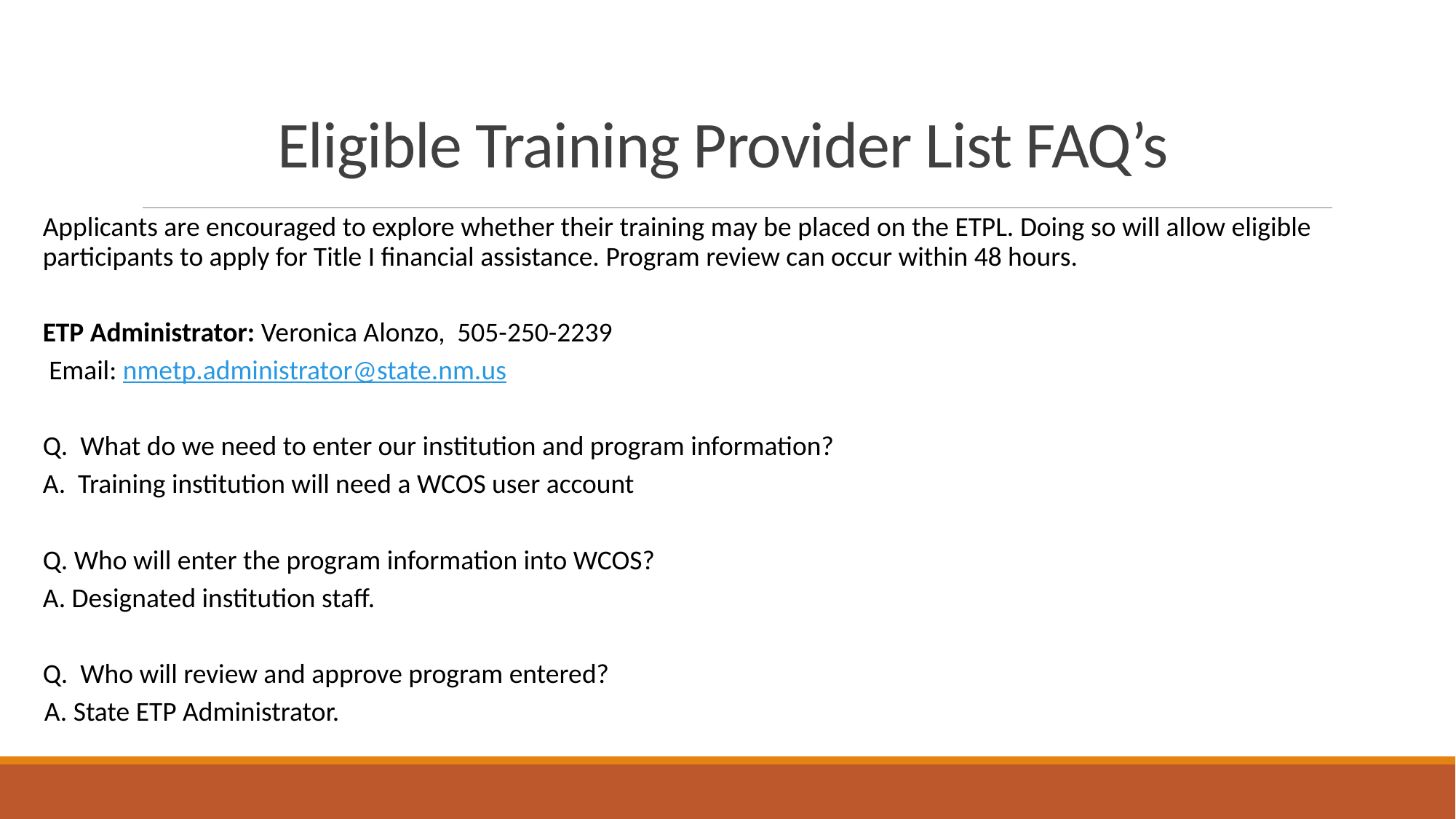

# Eligible Training Provider List FAQ’s
Applicants are encouraged to explore whether their training may be placed on the ETPL. Doing so will allow eligible participants to apply for Title I financial assistance. Program review can occur within 48 hours.

ETP Administrator: Veronica Alonzo,  505-250-2239
 Email: nmetp.administrator@state.nm.us

Q.  What do we need to enter our institution and program information?
A.  Training institution will need a WCOS user account

Q. Who will enter the program information into WCOS?
A. Designated institution staff.

Q.  Who will review and approve program entered?
  A. State ETP Administrator.